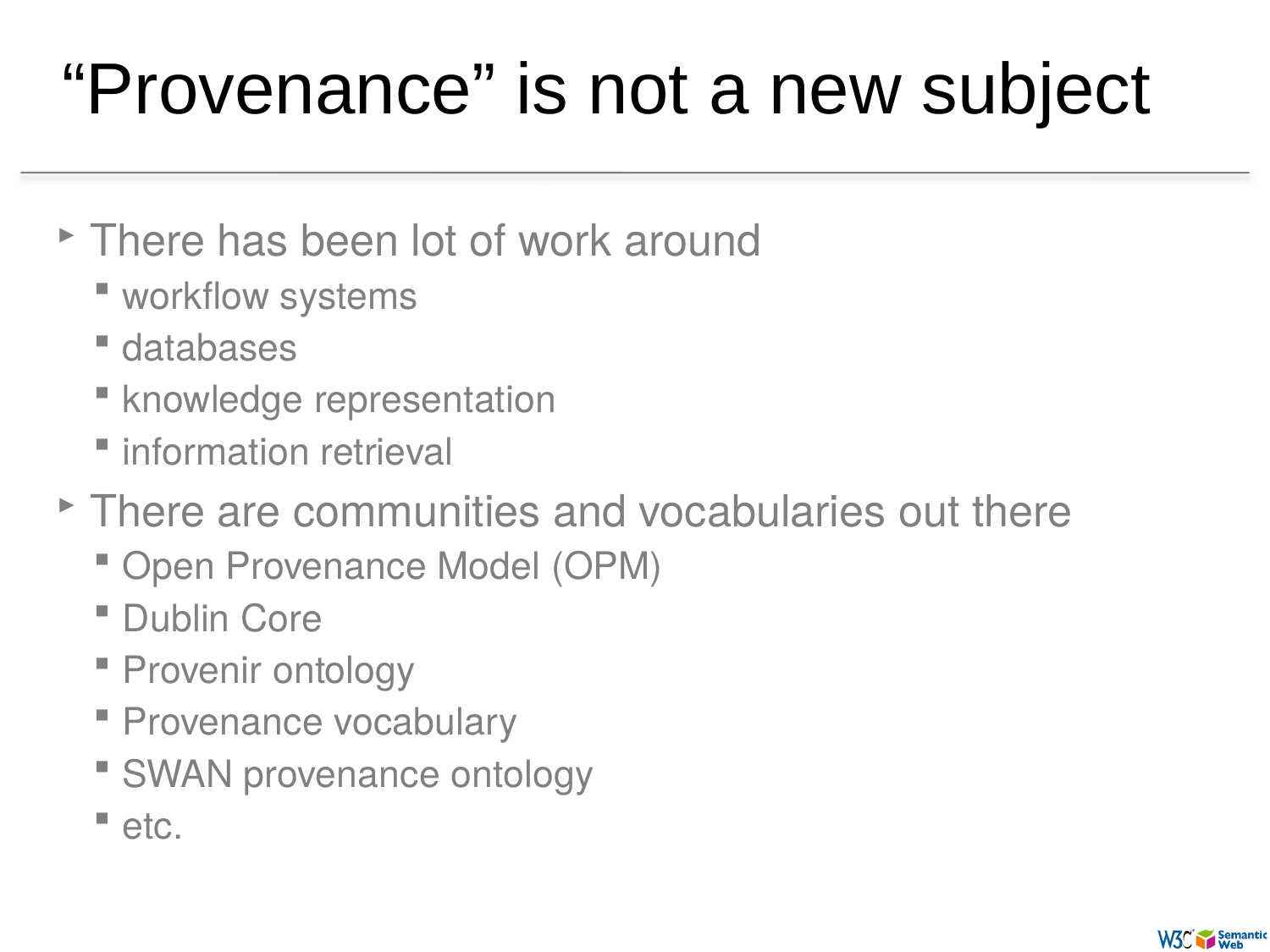

# “Provenance” is not a new subject
There has been lot of work around
workflow systems
databases
knowledge representation
information retrieval
There are communities and vocabularies out there
Open Provenance Model (OPM)
Dublin Core
Provenir ontology
Provenance vocabulary
SWAN provenance ontology
etc.